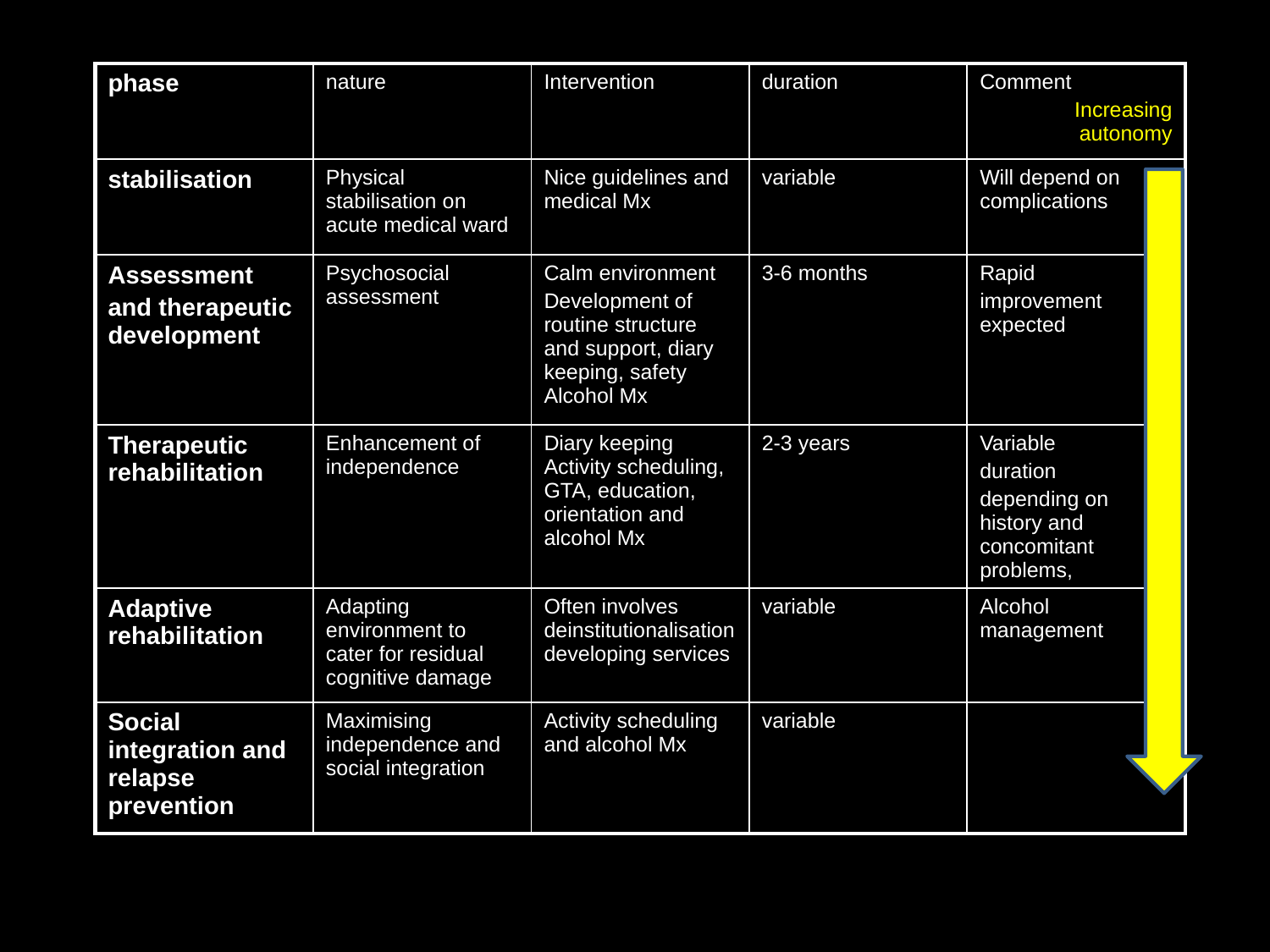

| phase | nature | Intervention | duration | Comment Increasing autonomy |
| --- | --- | --- | --- | --- |
| stabilisation | Physical stabilisation on acute medical ward | Nice guidelines and medical Mx | variable | Will depend on complications |
| Assessment and therapeutic development | Psychosocial assessment | Calm environment Development of routine structure and support, diary keeping, safety Alcohol Mx | 3-6 months | Rapid improvement expected |
| Therapeutic rehabilitation | Enhancement of independence | Diary keeping Activity scheduling, GTA, education, orientation and alcohol Mx | 2-3 years | Variable duration depending on history and concomitant problems, |
| Adaptive rehabilitation | Adapting environment to cater for residual cognitive damage | Often involves deinstitutionalisation developing services | variable | Alcohol management |
| Social integration and relapse prevention | Maximising independence and social integration | Activity scheduling and alcohol Mx | variable |  |